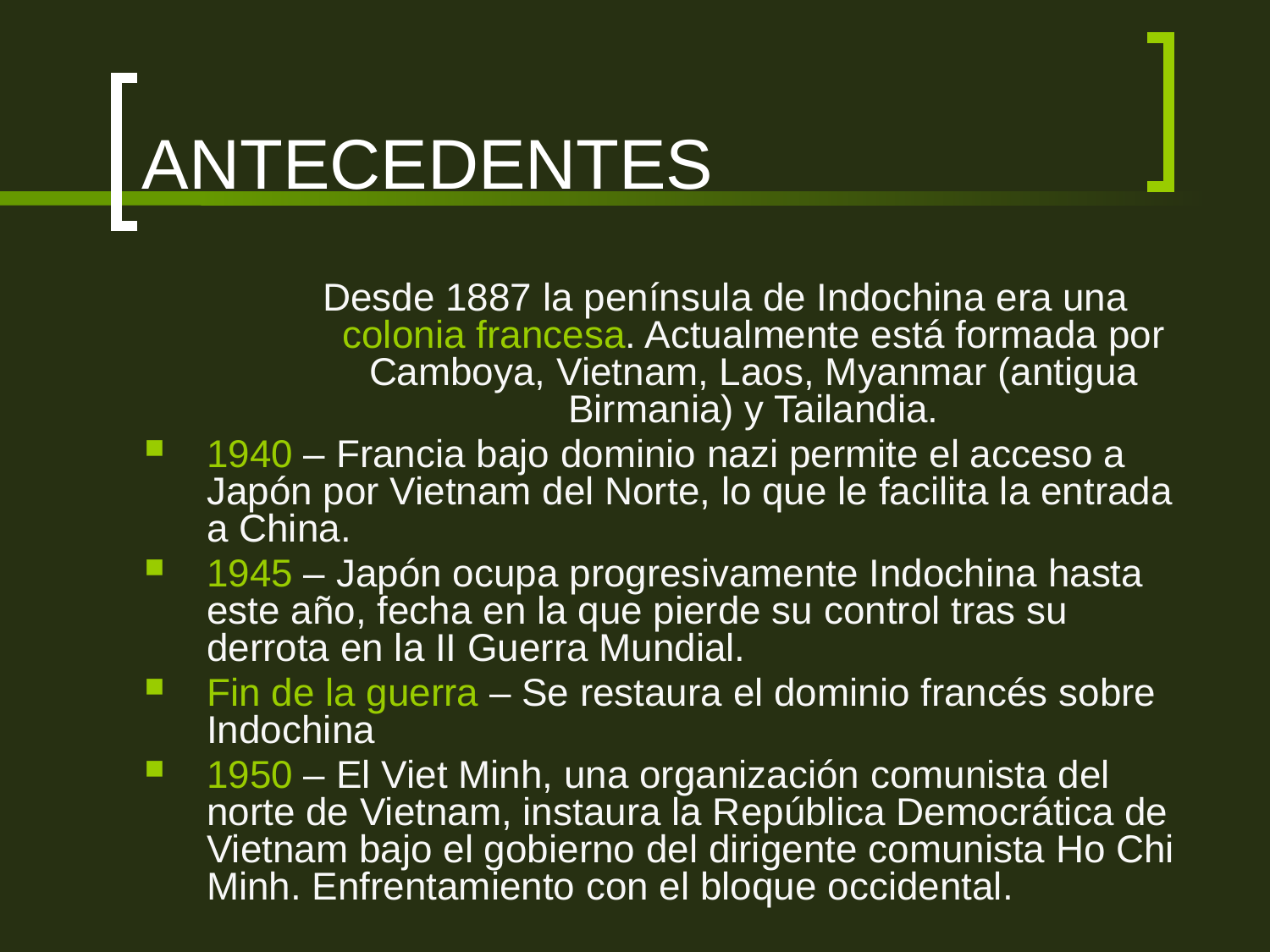

# ANTECEDENTES
Desde 1887 la península de Indochina era una colonia francesa. Actualmente está formada por Camboya, Vietnam, Laos, Myanmar (antigua Birmania) y Tailandia.
1940 – Francia bajo dominio nazi permite el acceso a Japón por Vietnam del Norte, lo que le facilita la entrada a China.
1945 – Japón ocupa progresivamente Indochina hasta este año, fecha en la que pierde su control tras su derrota en la II Guerra Mundial.
Fin de la guerra – Se restaura el dominio francés sobre Indochina
1950 – El Viet Minh, una organización comunista del norte de Vietnam, instaura la República Democrática de Vietnam bajo el gobierno del dirigente comunista Ho Chi Minh. Enfrentamiento con el bloque occidental.